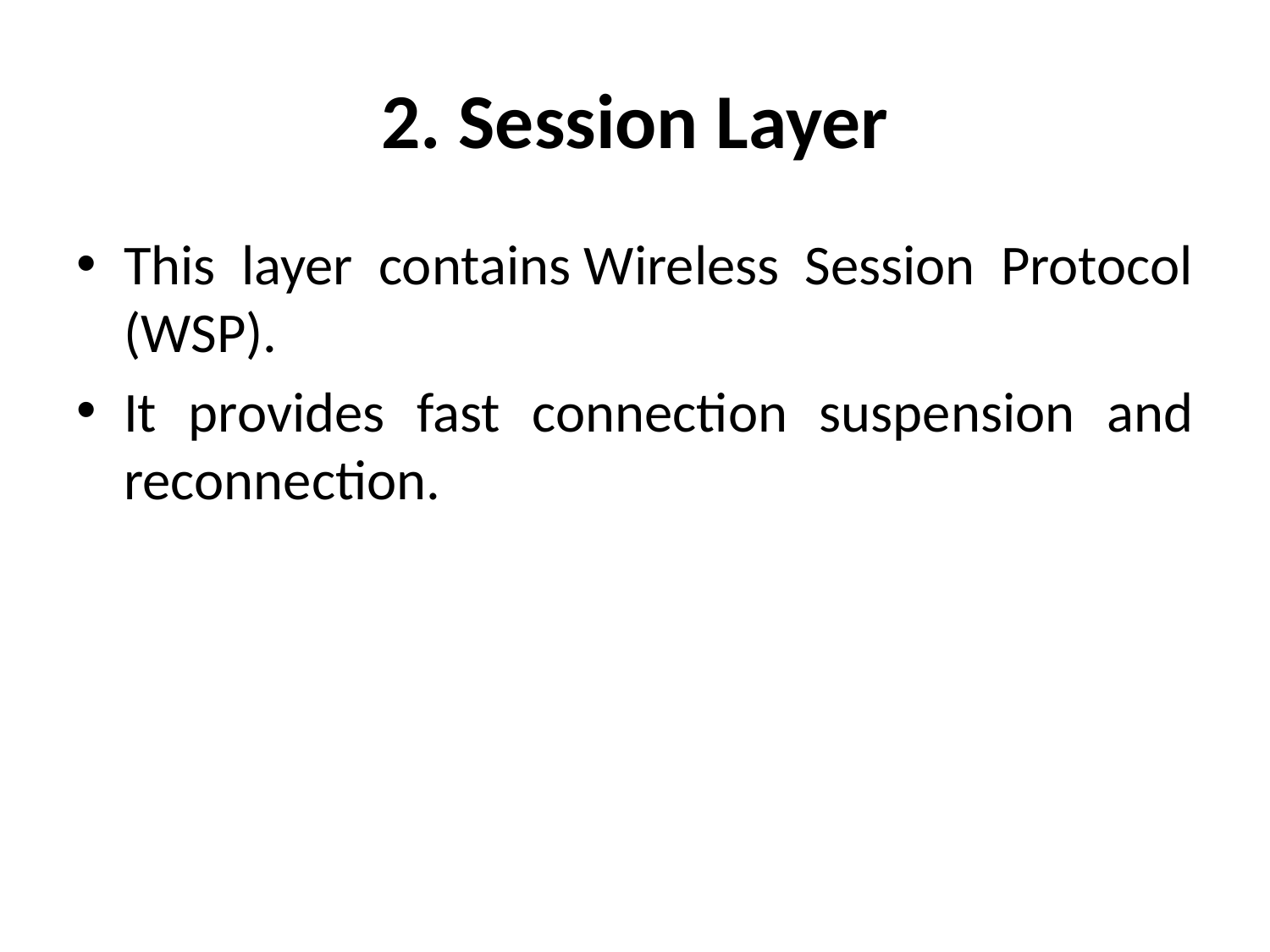

# 2. Session Layer
This layer contains Wireless Session Protocol (WSP).
It provides fast connection suspension and reconnection.